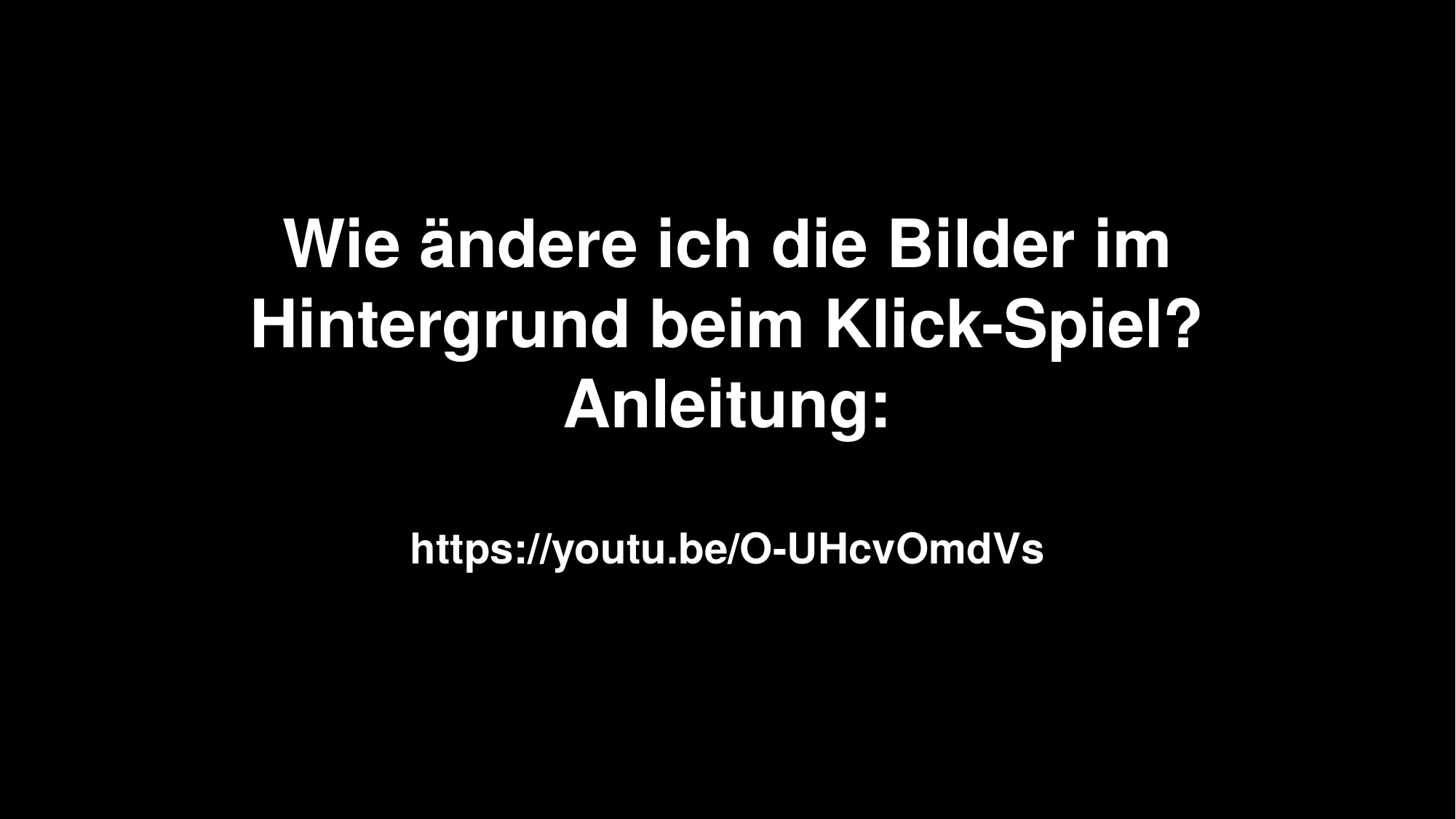

Wie ändere ich die Bilder im Hintergrund beim Klick-Spiel?
Anleitung:

https://youtu.be/O-UHcvOmdVs